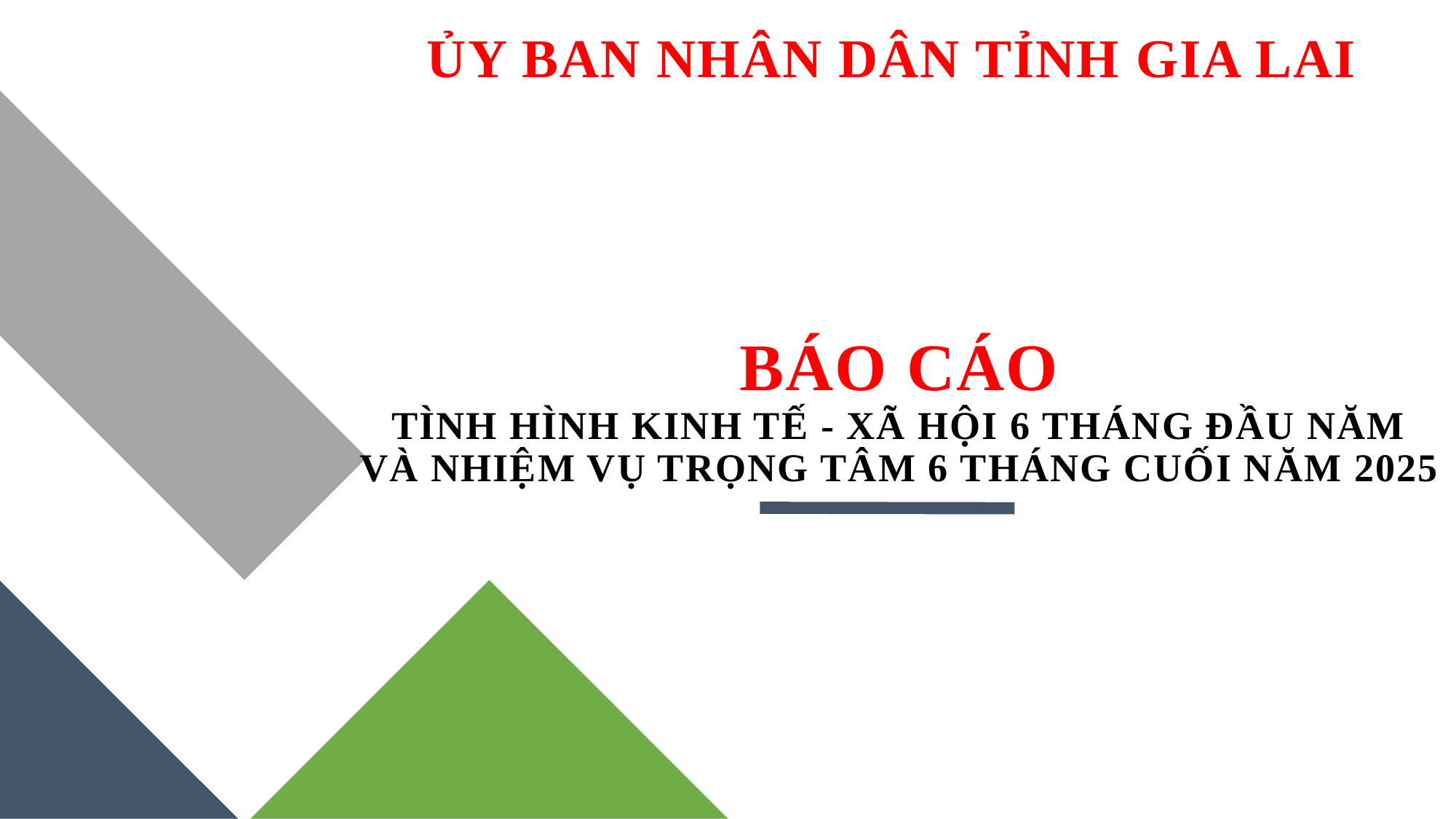

ỦY BAN NHÂN DÂN TỈNH GIA LAI
# BÁO CÁO TÌNH HÌNH KINH TẾ - XÃ HỘI 6 THÁNG ĐẦU NĂM VÀ NHIỆM VỤ TRỌNG TÂM 6 THÁNG CUỐI NĂM 2025